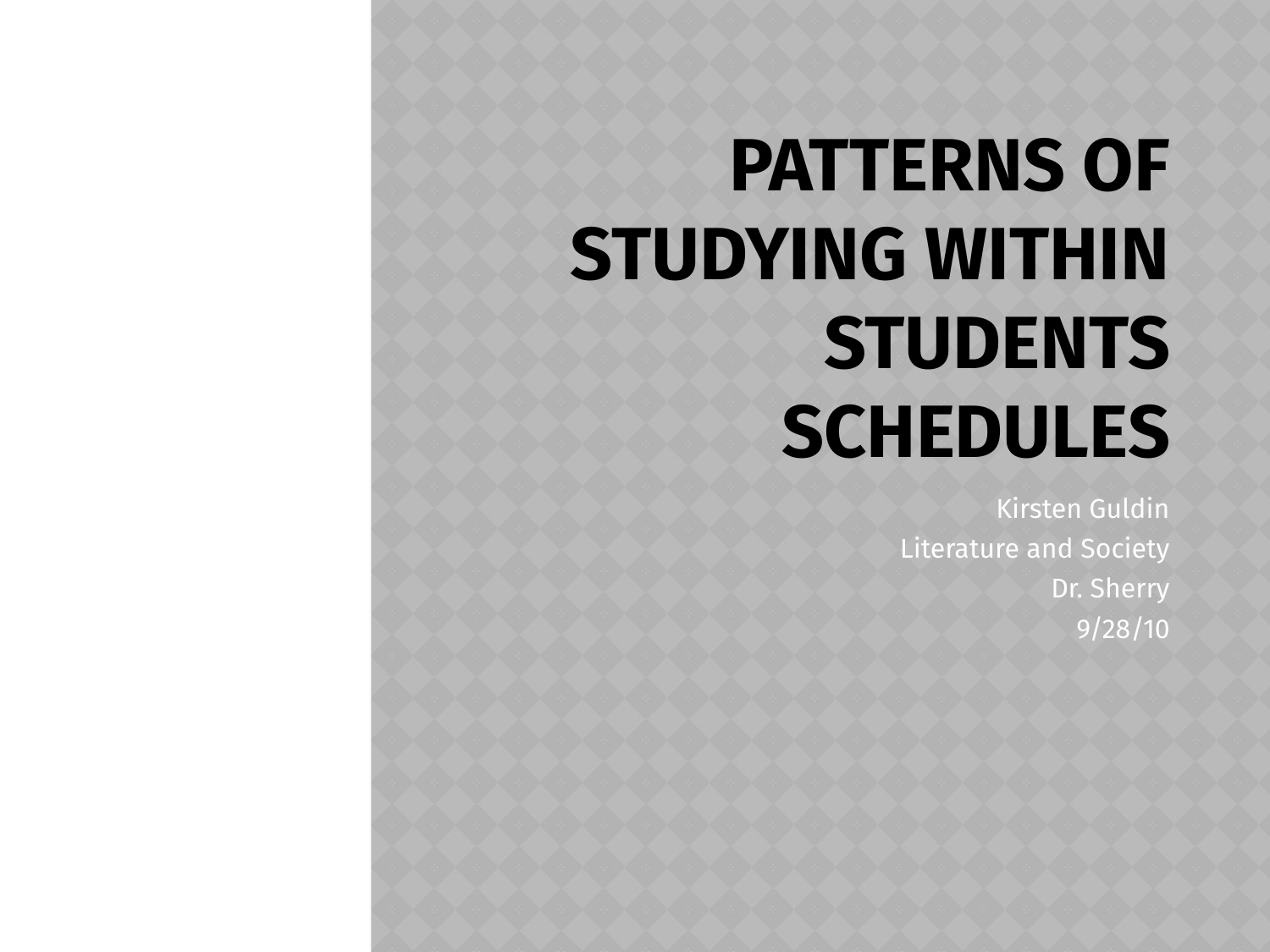

# Patterns of Studying within Students schedules
Kirsten Guldin
Literature and Society
Dr. Sherry
9/28/10